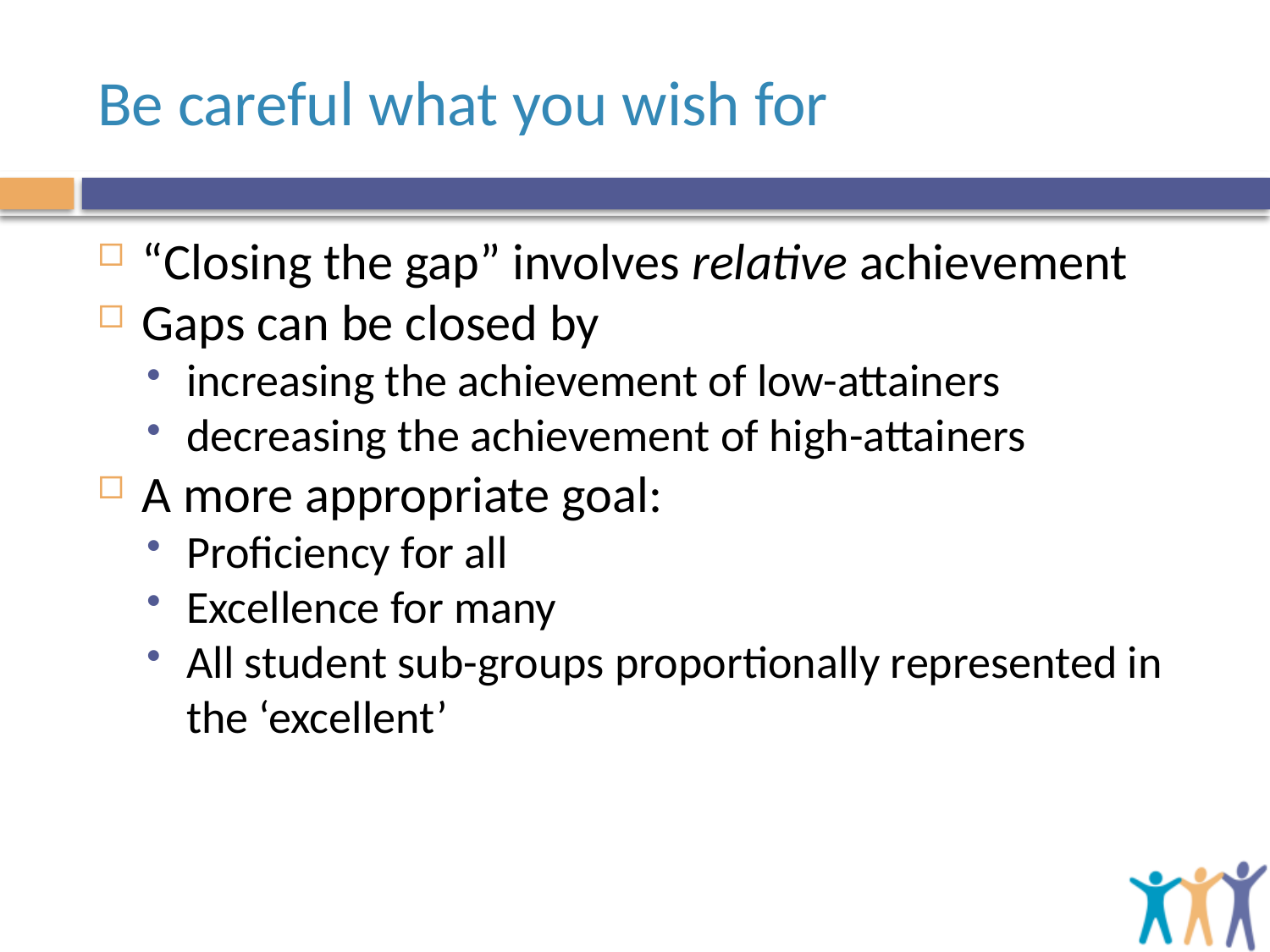

# Be careful what you wish for
“Closing the gap” involves relative achievement
Gaps can be closed by
increasing the achievement of low-attainers
decreasing the achievement of high-attainers
A more appropriate goal:
Proficiency for all
Excellence for many
All student sub-groups proportionally represented in the ‘excellent’